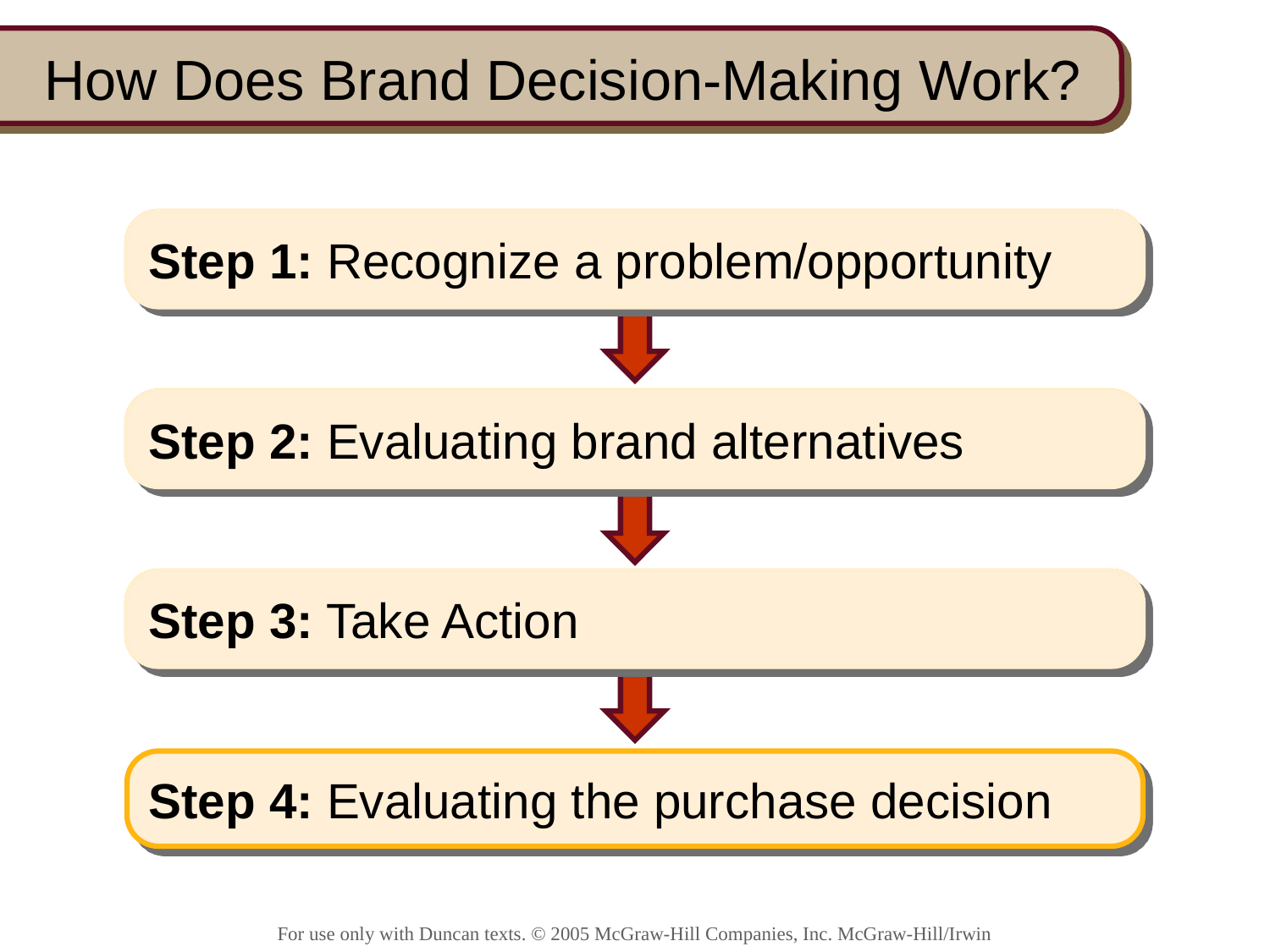

# How Does Brand Decision-Making Work?
Step 1: Recognize a problem/opportunity
Step 1: Recognize a problem/opportunity

Step 2: Evaluating brand alternatives
Step 2: Evaluating brand alternatives

Step 3: Take Action
Step 3: Take Action

Step 4: Evaluating the purchase decision